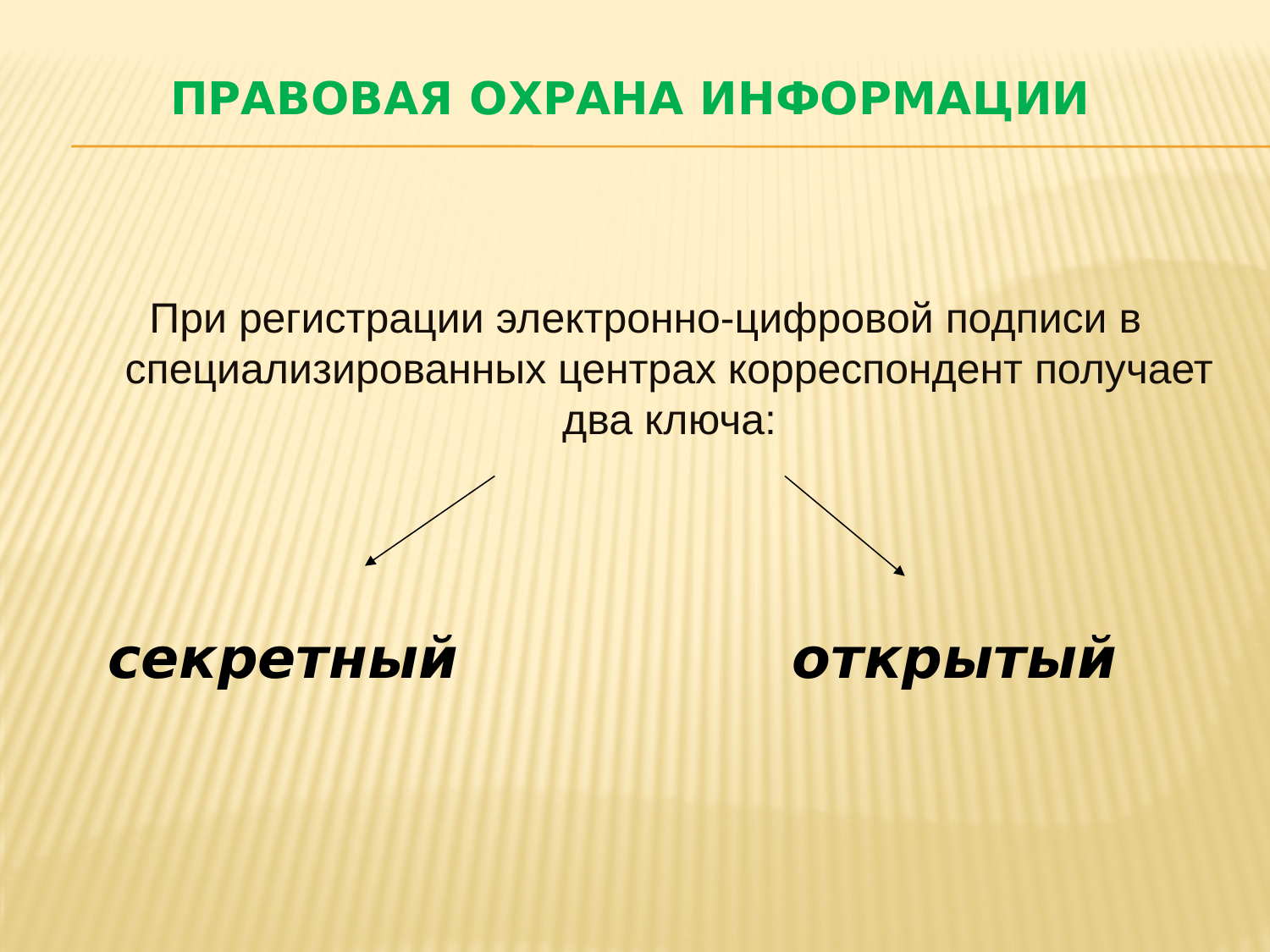

# Правовая охрана информации

При регистрации электронно-цифровой подписи в специализированных центрах корреспондент получает два ключа:

секретный
открытый